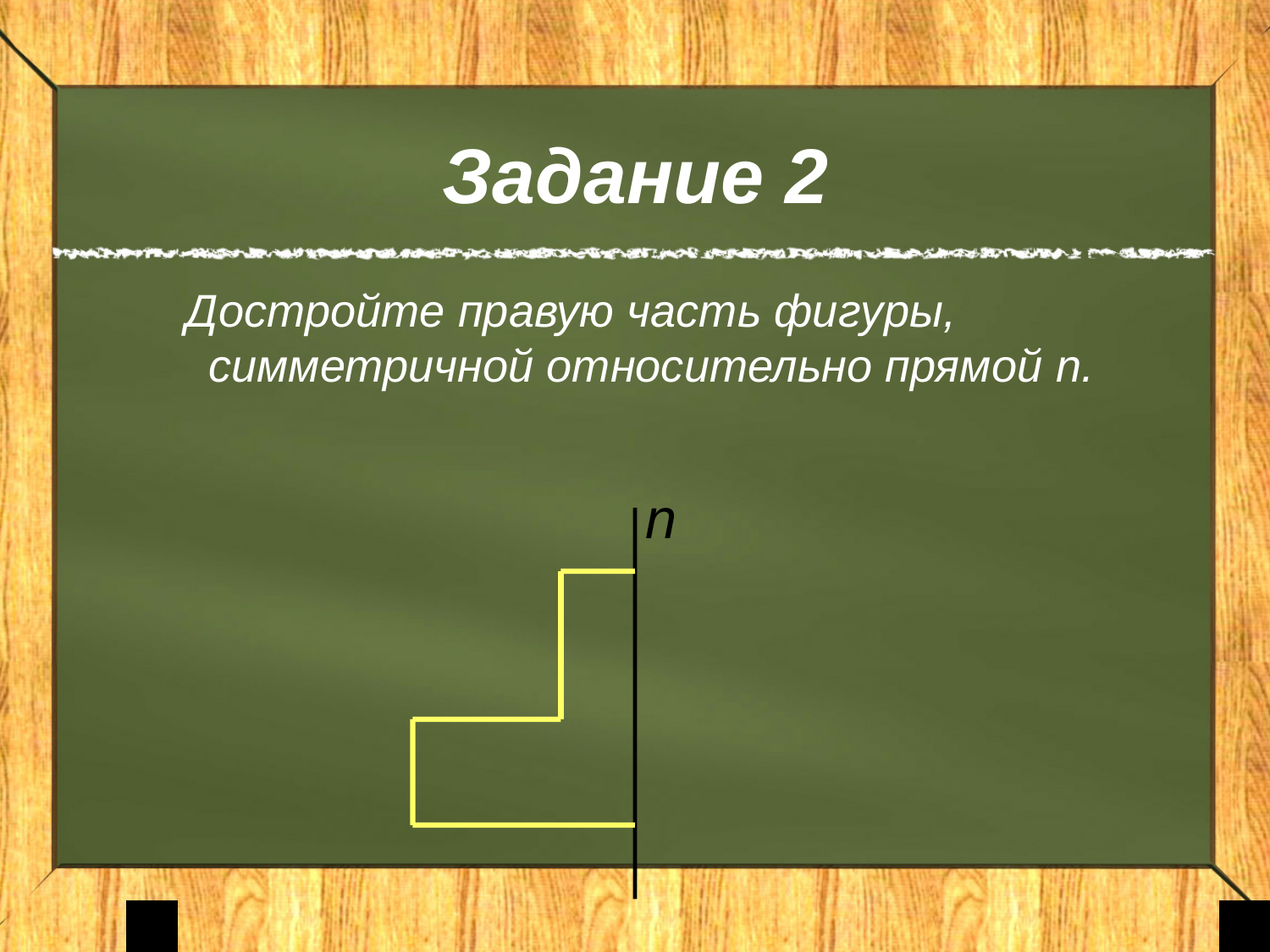

# Задание 2
  Достройте правую часть фигуры, симметричной относительно прямой n.
n